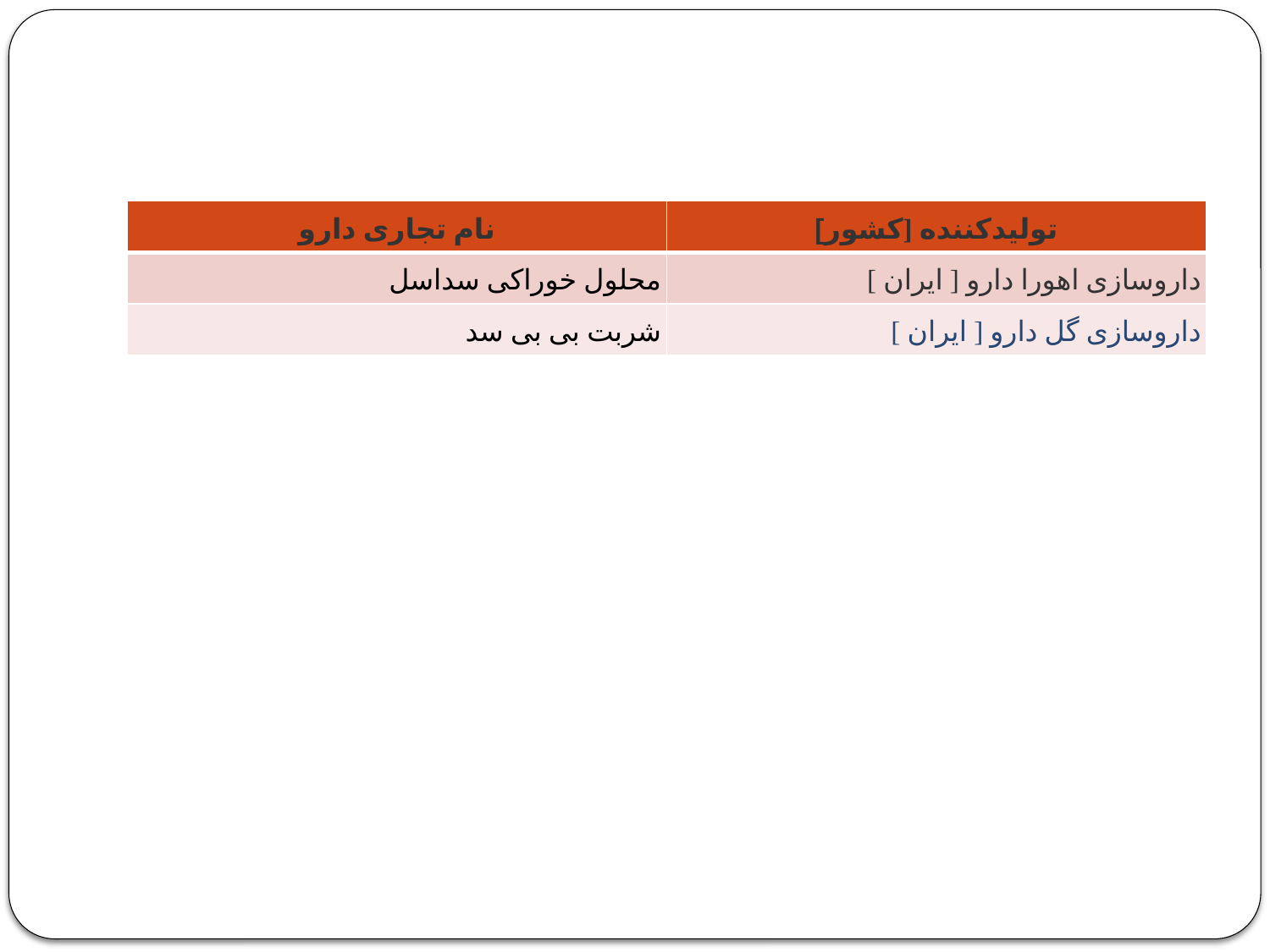

#
| نام تجاری دارو | تولیدکننده [کشور] |
| --- | --- |
| محلول خوراکی سداسل | داروسازی اهورا دارو [ ایران ] |
| شربت بی بی سد | داروسازی گل دارو [ ایران ] |